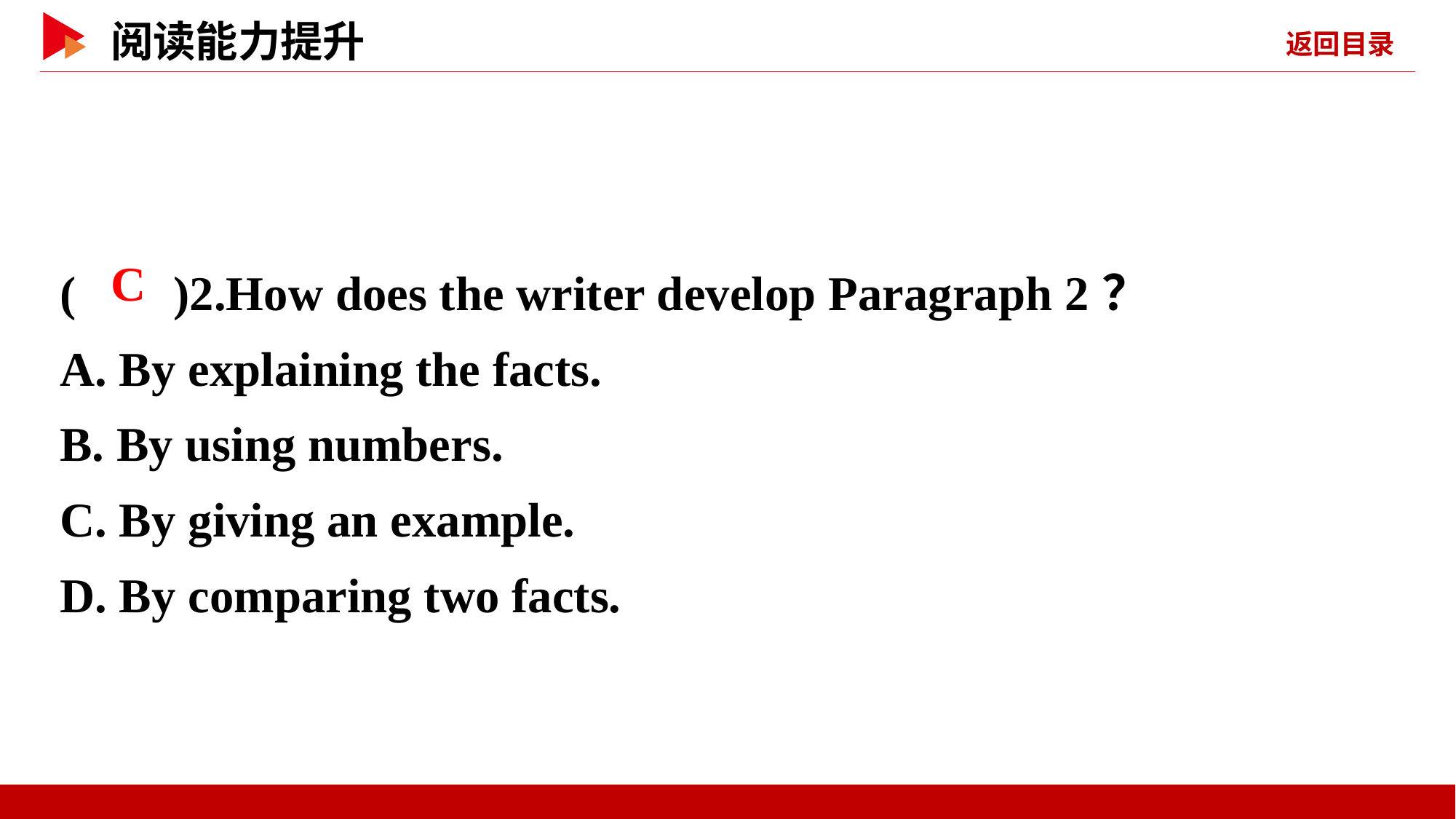

(        )2.How does the writer develop Paragraph 2？
A. By explaining the facts.
B. By using numbers.
C. By giving an example.
D. By comparing two facts.
   C